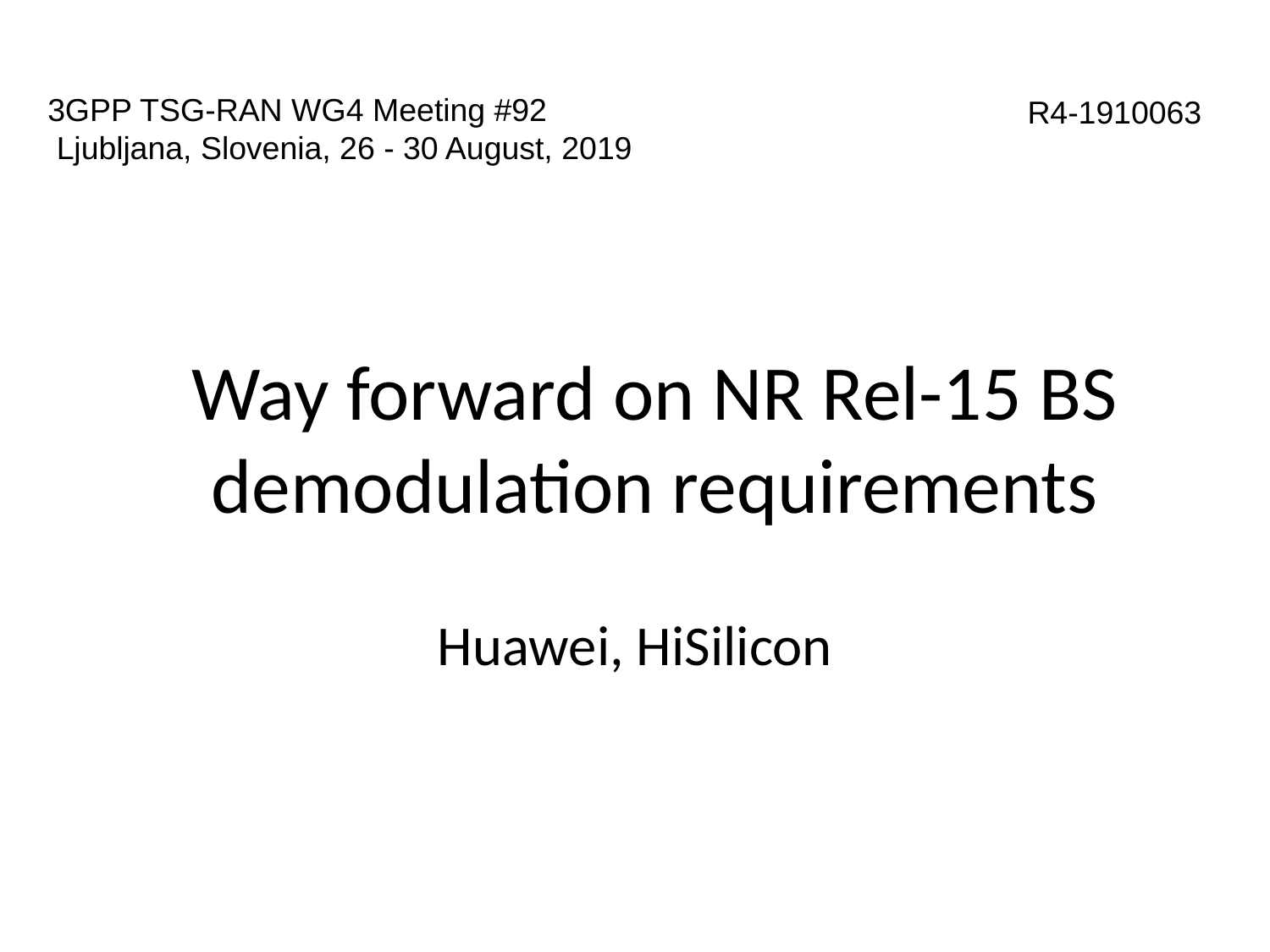

# 3GPP TSG-RAN WG4 Meeting #92 Ljubljana, Slovenia, 26 - 30 August, 2019
R4-1910063
Way forward on NR Rel-15 BS demodulation requirements
Huawei, HiSilicon